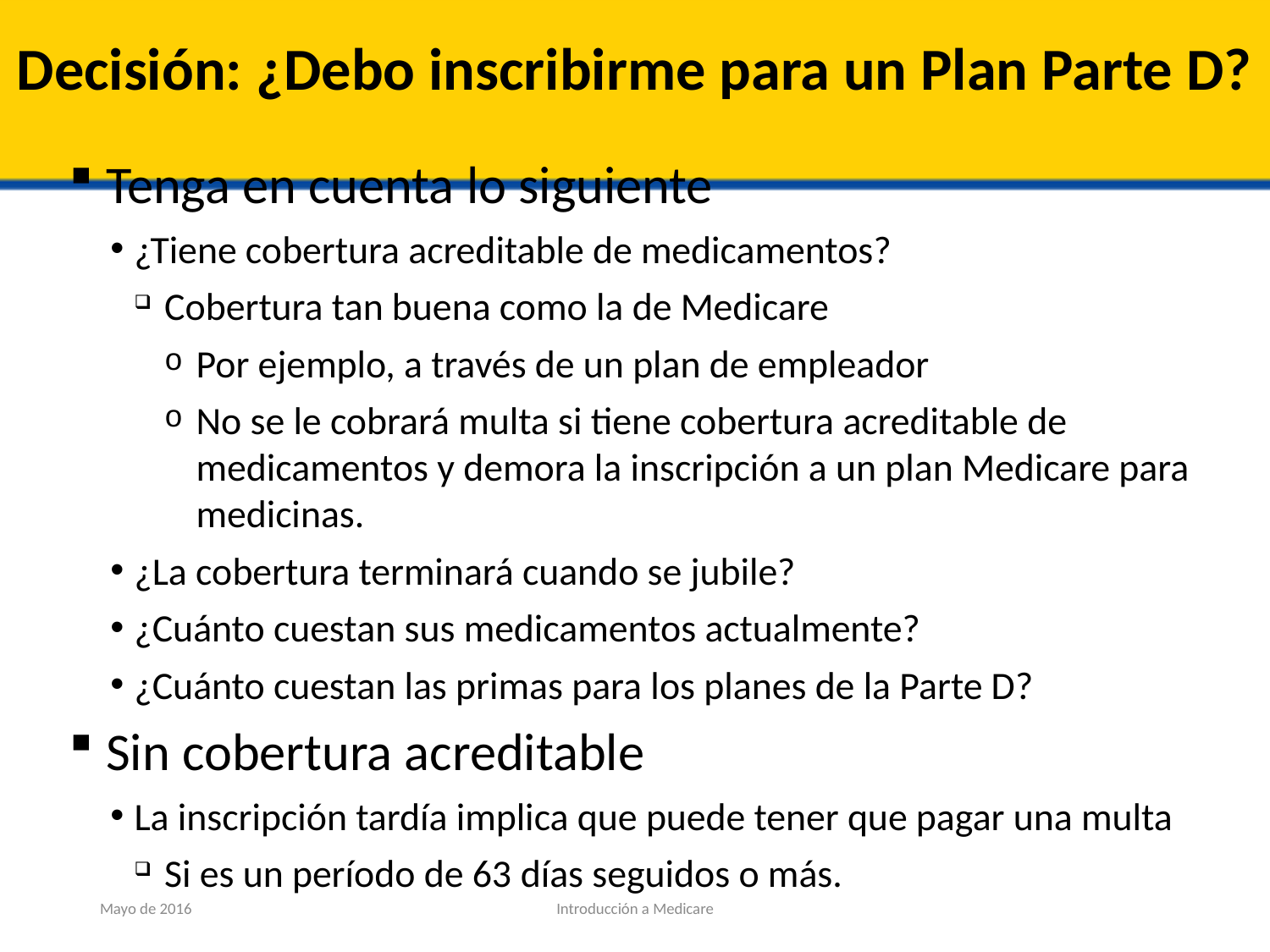

# Decisión: ¿Debo inscribirme para un Plan Parte D?
Tenga en cuenta lo siguiente
¿Tiene cobertura acreditable de medicamentos?
Cobertura tan buena como la de Medicare
Por ejemplo, a través de un plan de empleador
No se le cobrará multa si tiene cobertura acreditable de medicamentos y demora la inscripción a un plan Medicare para medicinas.
¿La cobertura terminará cuando se jubile?
¿Cuánto cuestan sus medicamentos actualmente?
¿Cuánto cuestan las primas para los planes de la Parte D?
Sin cobertura acreditable
La inscripción tardía implica que puede tener que pagar una multa
Si es un período de 63 días seguidos o más.

Mayo de 2016
Introducción a Medicare